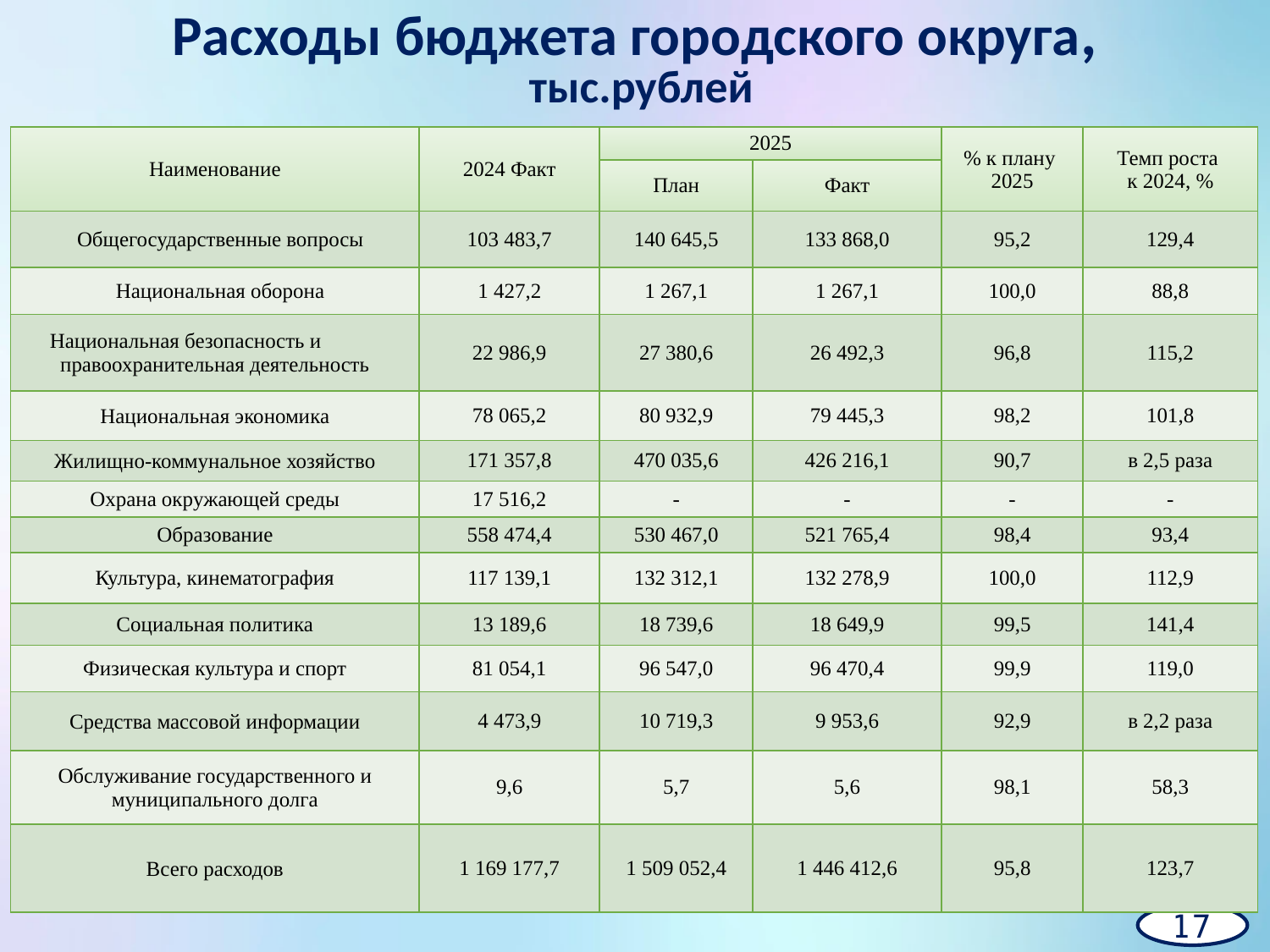

Расходы бюджета городского округа,
тыс.рублей
| Наименование | 2024 Факт | 2025 |  | % к плану 2025 | Темп роста к 2024, % |
| --- | --- | --- | --- | --- | --- |
|  |  | План | Факт |  |  |
| Общегосударственные вопросы | 103 483,7 | 140 645,5 | 133 868,0 | 95,2 | 129,4 |
| Национальная оборона | 1 427,2 | 1 267,1 | 1 267,1 | 100,0 | 88,8 |
| Национальная безопасность и правоохранительная деятельность | 22 986,9 | 27 380,6 | 26 492,3 | 96,8 | 115,2 |
| Национальная экономика | 78 065,2 | 80 932,9 | 79 445,3 | 98,2 | 101,8 |
| Жилищно-коммунальное хозяйство | 171 357,8 | 470 035,6 | 426 216,1 | 90,7 | в 2,5 раза |
| Охрана окружающей среды | 17 516,2 | - | - | - | - |
| Образование | 558 474,4 | 530 467,0 | 521 765,4 | 98,4 | 93,4 |
| Культура, кинематография | 117 139,1 | 132 312,1 | 132 278,9 | 100,0 | 112,9 |
| Социальная политика | 13 189,6 | 18 739,6 | 18 649,9 | 99,5 | 141,4 |
| Физическая культура и спорт | 81 054,1 | 96 547,0 | 96 470,4 | 99,9 | 119,0 |
| Средства массовой информации | 4 473,9 | 10 719,3 | 9 953,6 | 92,9 | в 2,2 раза |
| Обслуживание государственного и муниципального долга | 9,6 | 5,7 | 5,6 | 98,1 | 58,3 |
| Всего расходов | 1 169 177,7 | 1 509 052,4 | 1 446 412,6 | 95,8 | 123,7 |
17